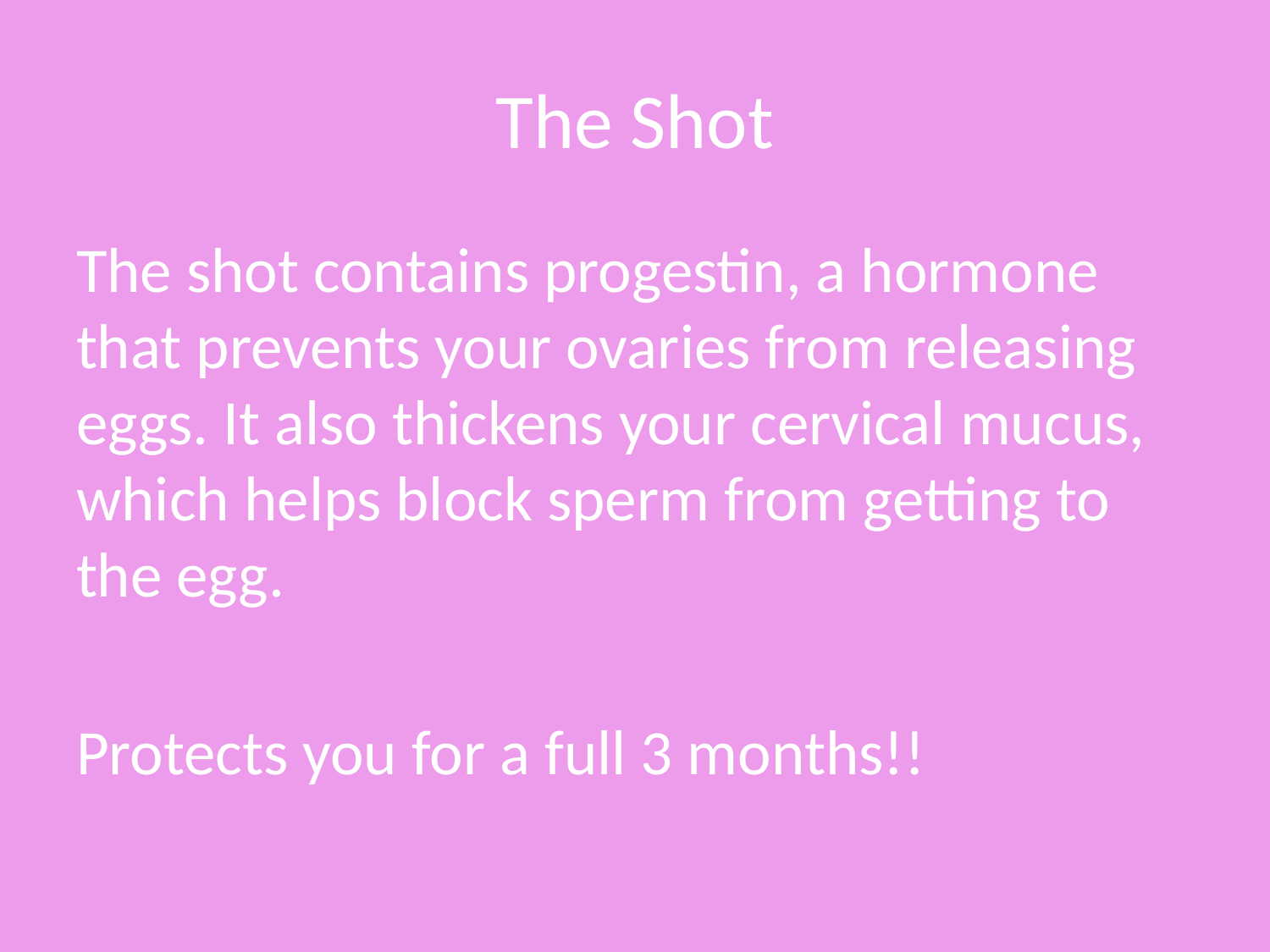

# The Shot
The shot contains progestin, a hormone that prevents your ovaries from releasing eggs. It also thickens your cervical mucus, which helps block sperm from getting to the egg.

Protects you for a full 3 months!!